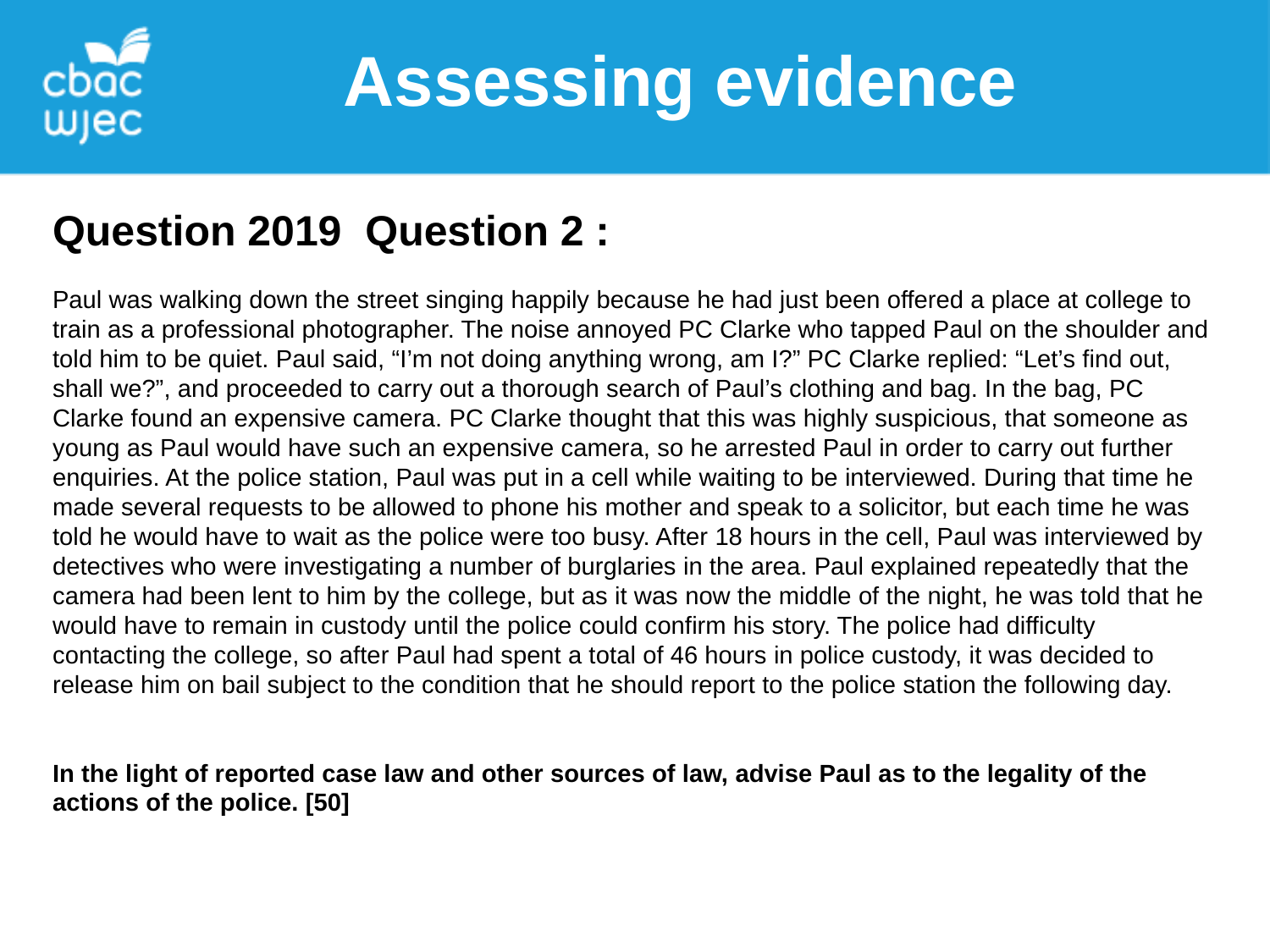

Assessing evidence
Question 2019  Question 2 :

Paul was walking down the street singing happily because he had just been offered a place at college to train as a professional photographer. The noise annoyed PC Clarke who tapped Paul on the shoulder and told him to be quiet. Paul said, “I’m not doing anything wrong, am I?” PC Clarke replied: “Let’s find out, shall we?”, and proceeded to carry out a thorough search of Paul’s clothing and bag. In the bag, PC Clarke found an expensive camera. PC Clarke thought that this was highly suspicious, that someone as young as Paul would have such an expensive camera, so he arrested Paul in order to carry out further enquiries. At the police station, Paul was put in a cell while waiting to be interviewed. During that time he made several requests to be allowed to phone his mother and speak to a solicitor, but each time he was told he would have to wait as the police were too busy. After 18 hours in the cell, Paul was interviewed by detectives who were investigating a number of burglaries in the area. Paul explained repeatedly that the camera had been lent to him by the college, but as it was now the middle of the night, he was told that he would have to remain in custody until the police could confirm his story. The police had difficulty contacting the college, so after Paul had spent a total of 46 hours in police custody, it was decided to release him on bail subject to the condition that he should report to the police station the following day.

In the light of reported case law and other sources of law, advise Paul as to the legality of the actions of the police. [50]